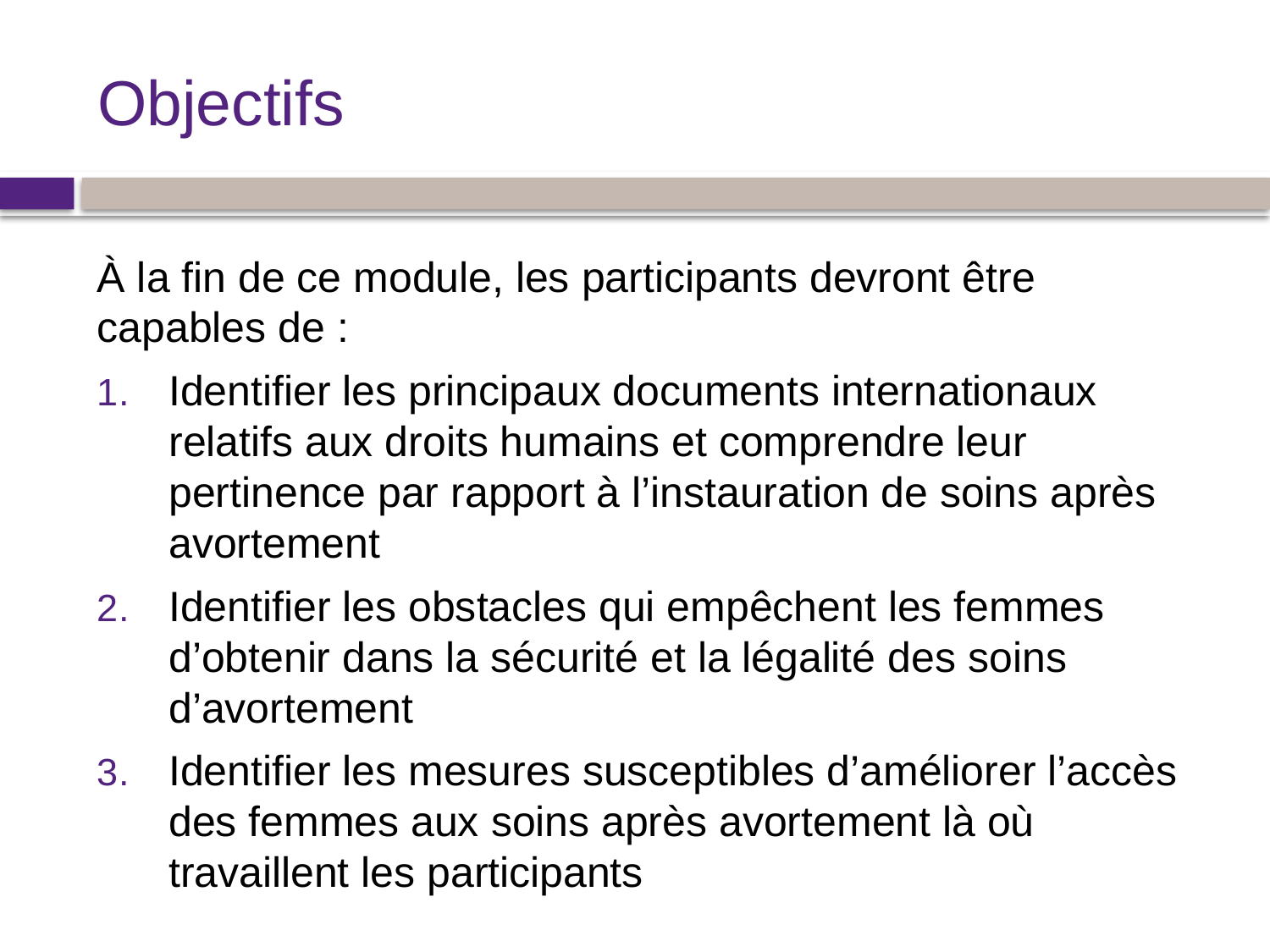

# Objectifs
À la fin de ce module, les participants devront être capables de :
Identifier les principaux documents internationaux relatifs aux droits humains et comprendre leur pertinence par rapport à l’instauration de soins après avortement
Identifier les obstacles qui empêchent les femmes d’obtenir dans la sécurité et la légalité des soins d’avortement
Identifier les mesures susceptibles d’améliorer l’accès des femmes aux soins après avortement là où travaillent les participants